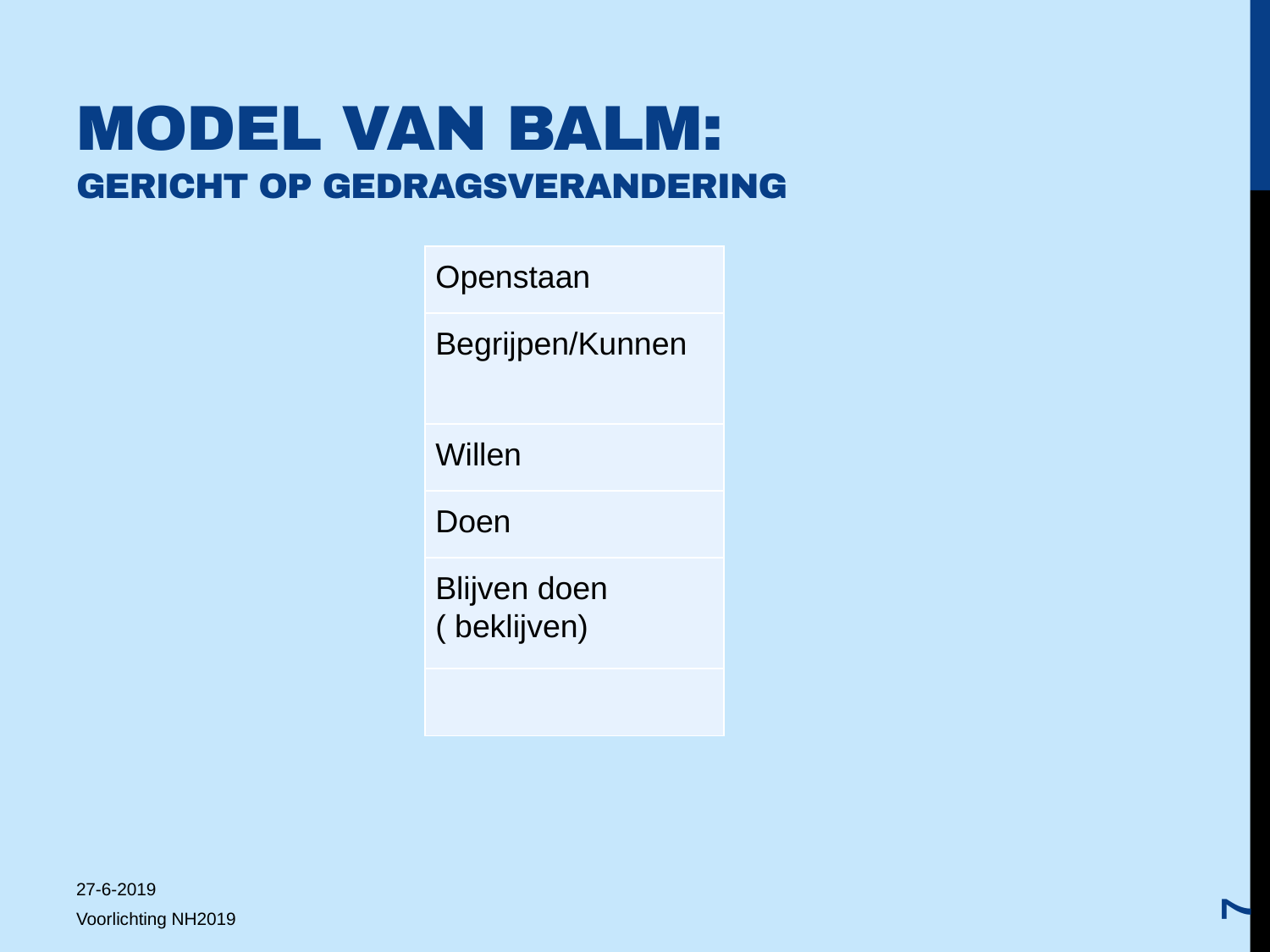

# Model van Balm: gericht op gedragsverandering
| Openstaan |
| --- |
| Begrijpen/Kunnen |
| Willen |
| Doen |
| Blijven doen ( beklijven) |
|  |
7
27-6-2019
Voorlichting NH2019